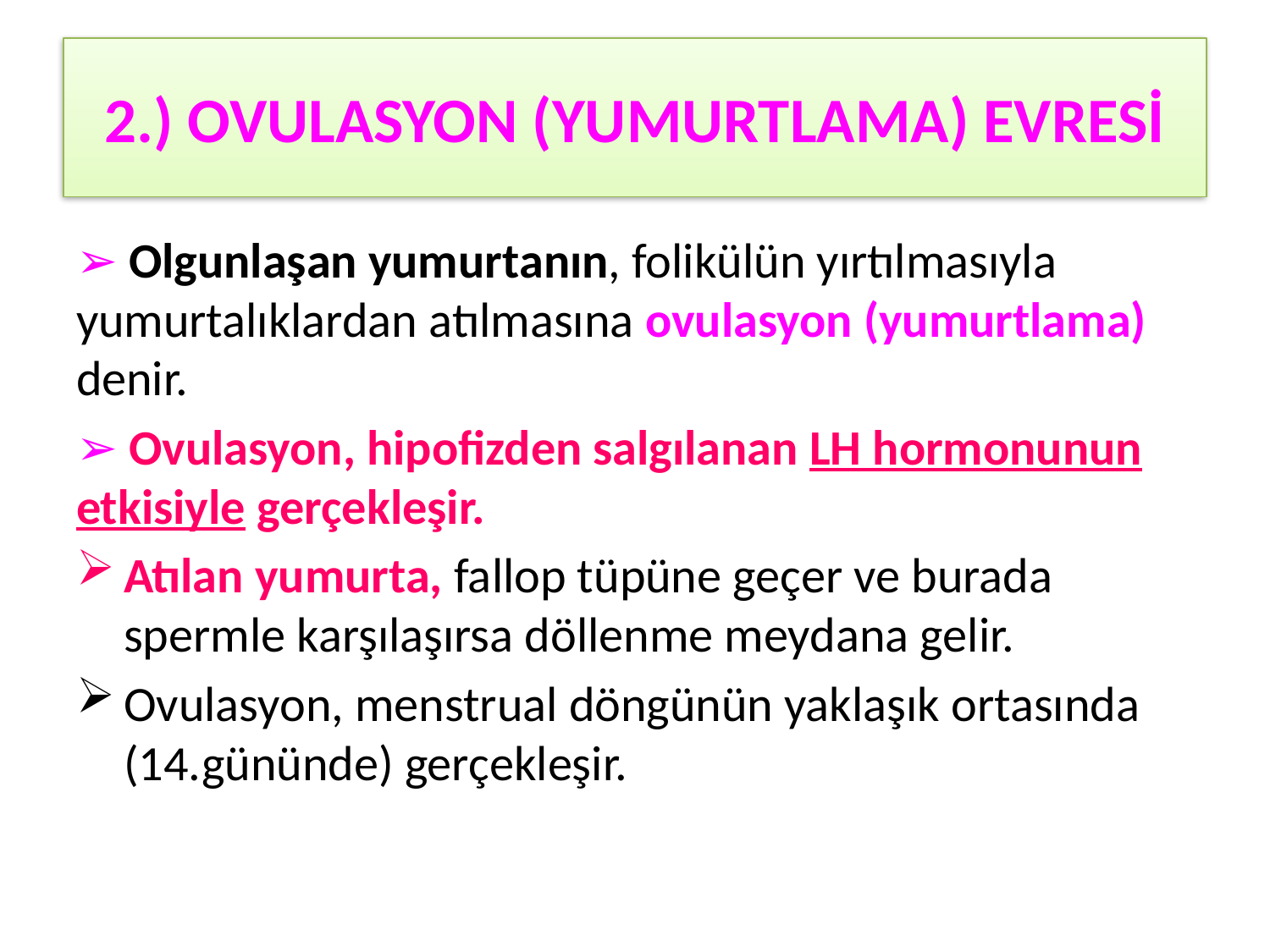

# 2.) OVULASYON (YUMURTLAMA) EVRESİ
➢ Olgunlaşan yumurtanın, folikülün yırtılmasıyla yumurtalıklardan atılmasına ovulasyon (yumurtlama) denir.
➢ Ovulasyon, hipofizden salgılanan LH hormonunun etkisiyle gerçekleşir.
Atılan yumurta, fallop tüpüne geçer ve burada spermle karşılaşırsa döllenme meydana gelir.
Ovulasyon, menstrual döngünün yaklaşık ortasında (14.gününde) gerçekleşir.